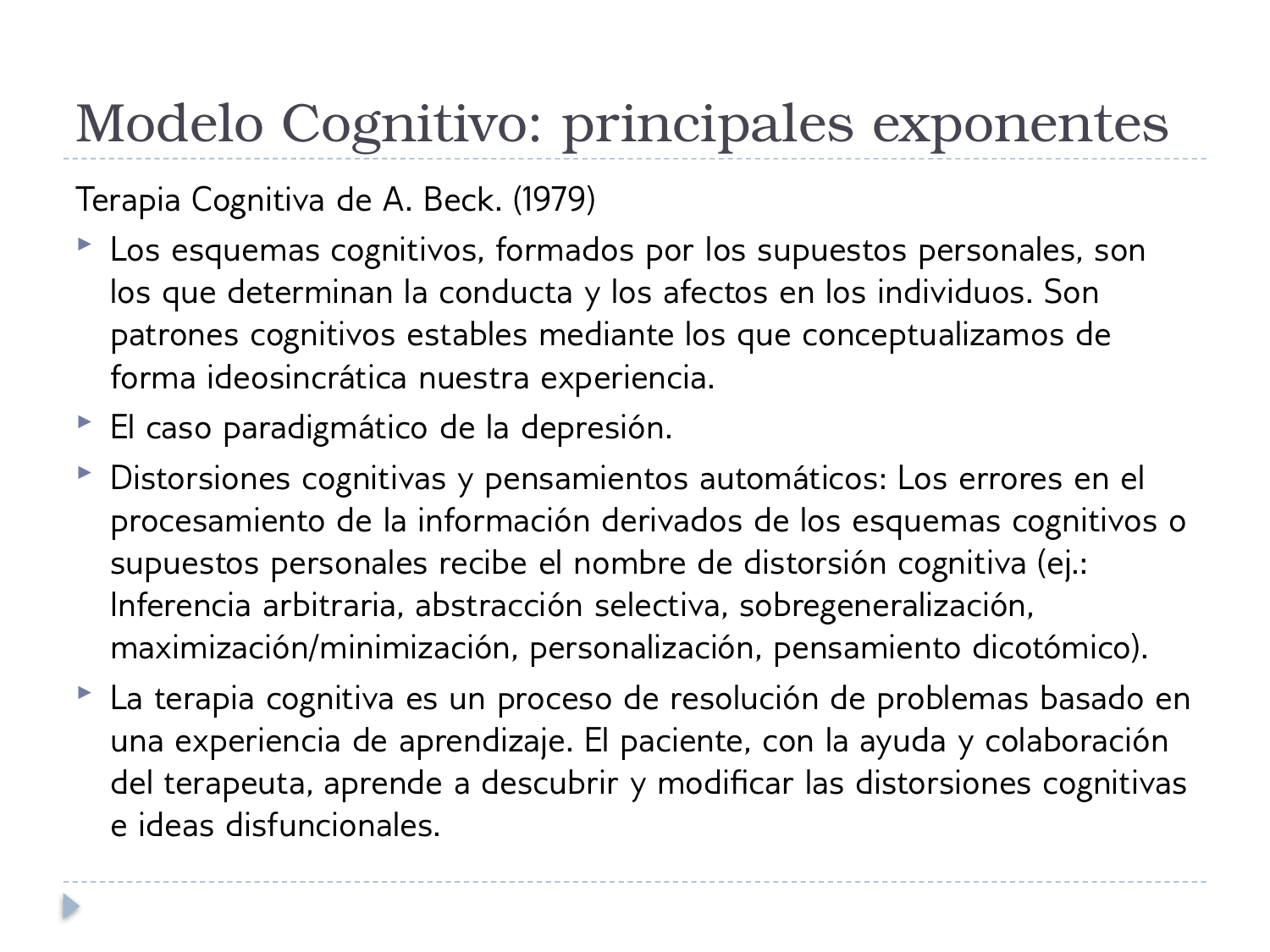

# Modelo Cognitivo: principales exponentes
Terapia Cognitiva de A. Beck. (1979)
Los esquemas cognitivos, formados por los supuestos personales, son los que determinan la conducta y los afectos en los individuos. Son patrones cognitivos estables mediante los que conceptualizamos de forma ideosincrática nuestra experiencia.
El caso paradigmático de la depresión.
Distorsiones cognitivas y pensamientos automáticos: Los errores en el procesamiento de la información derivados de los esquemas cognitivos o supuestos personales recibe el nombre de distorsión cognitiva (ej.: Inferencia arbitraria, abstracción selectiva, sobregeneralización, maximización/minimización, personalización, pensamiento dicotómico).
La terapia cognitiva es un proceso de resolución de problemas basado en una experiencia de aprendizaje. El paciente, con la ayuda y colaboración del terapeuta, aprende a descubrir y modificar las distorsiones cognitivas e ideas disfuncionales.